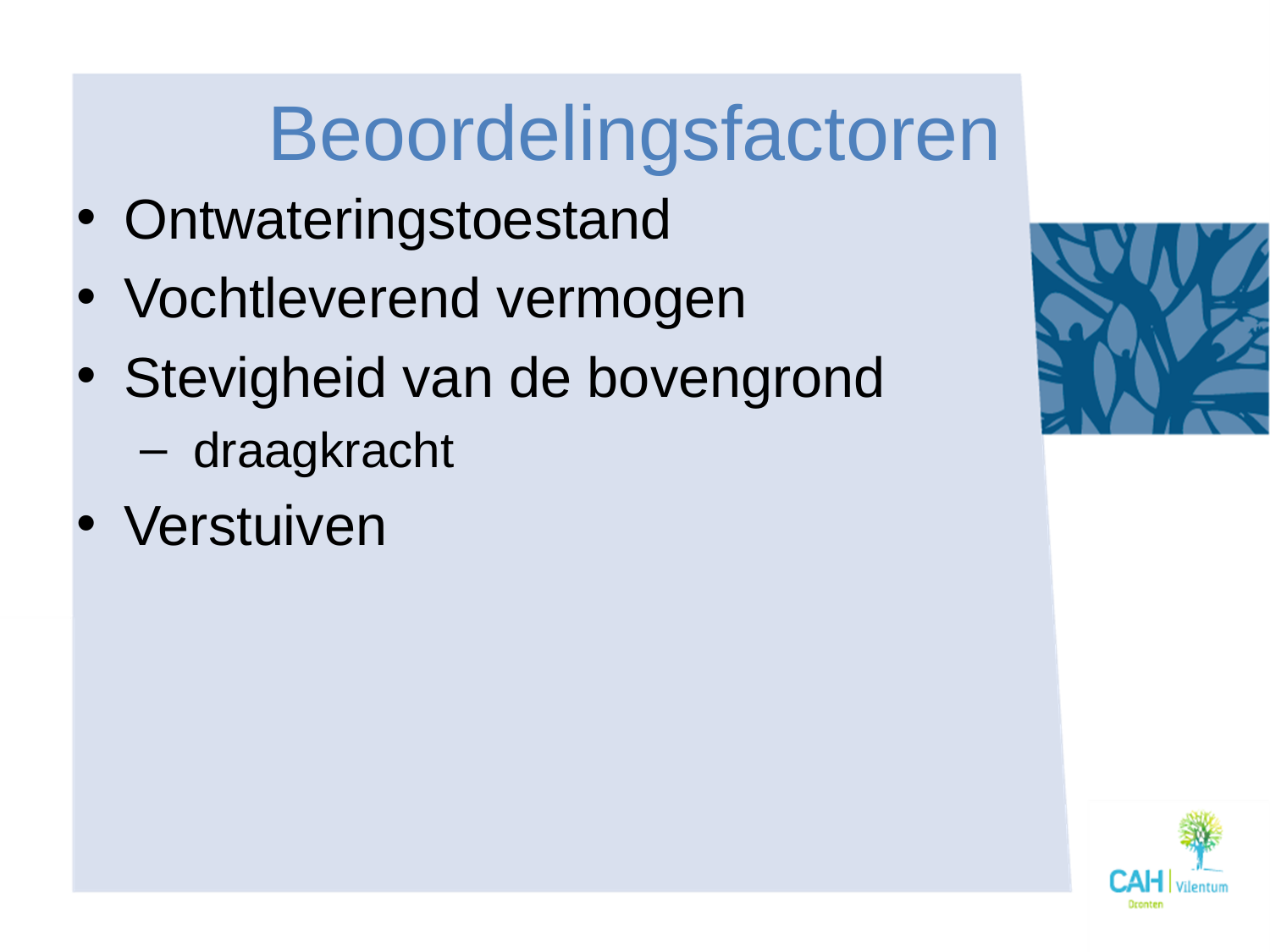

# Beoordelingsfactoren
Ontwateringstoestand
Vochtleverend vermogen
Stevigheid van de bovengrond
 draagkracht
Verstuiven